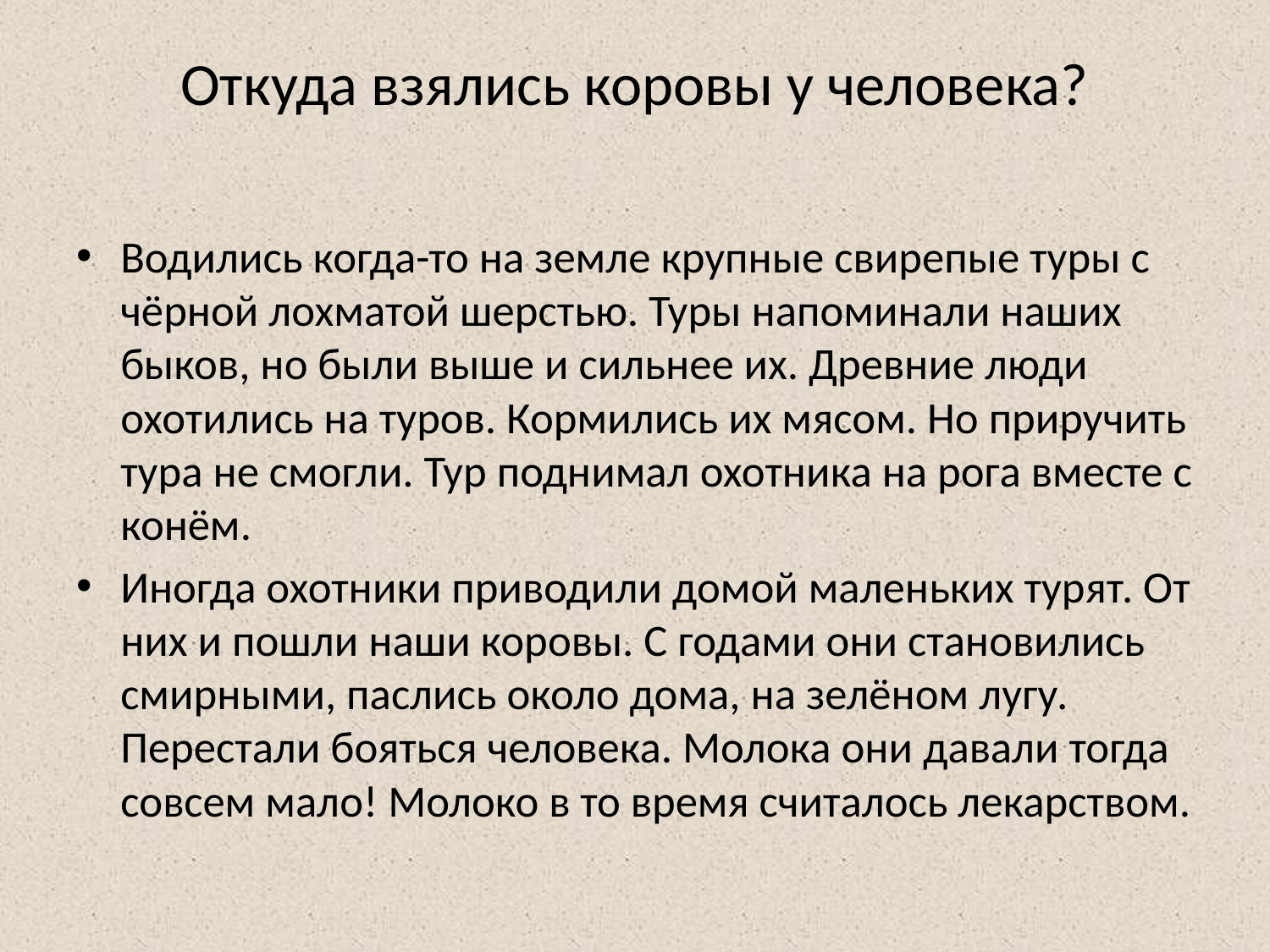

# Откуда взялись коровы у человека?
Водились когда-то на земле крупные свирепые туры с чёрной лохматой шерстью. Туры напоминали наших быков, но были выше и сильнее их. Древние люди охотились на туров. Кормились их мясом. Но приручить тура не смогли. Тур поднимал охотника на рога вместе с конём.
Иногда охотники приводили домой маленьких турят. От них и пошли наши коровы. С годами они становились смирными, паслись около дома, на зелёном лугу. Перестали бояться человека. Молока они давали тогда совсем мало! Молоко в то время считалось лекарством.